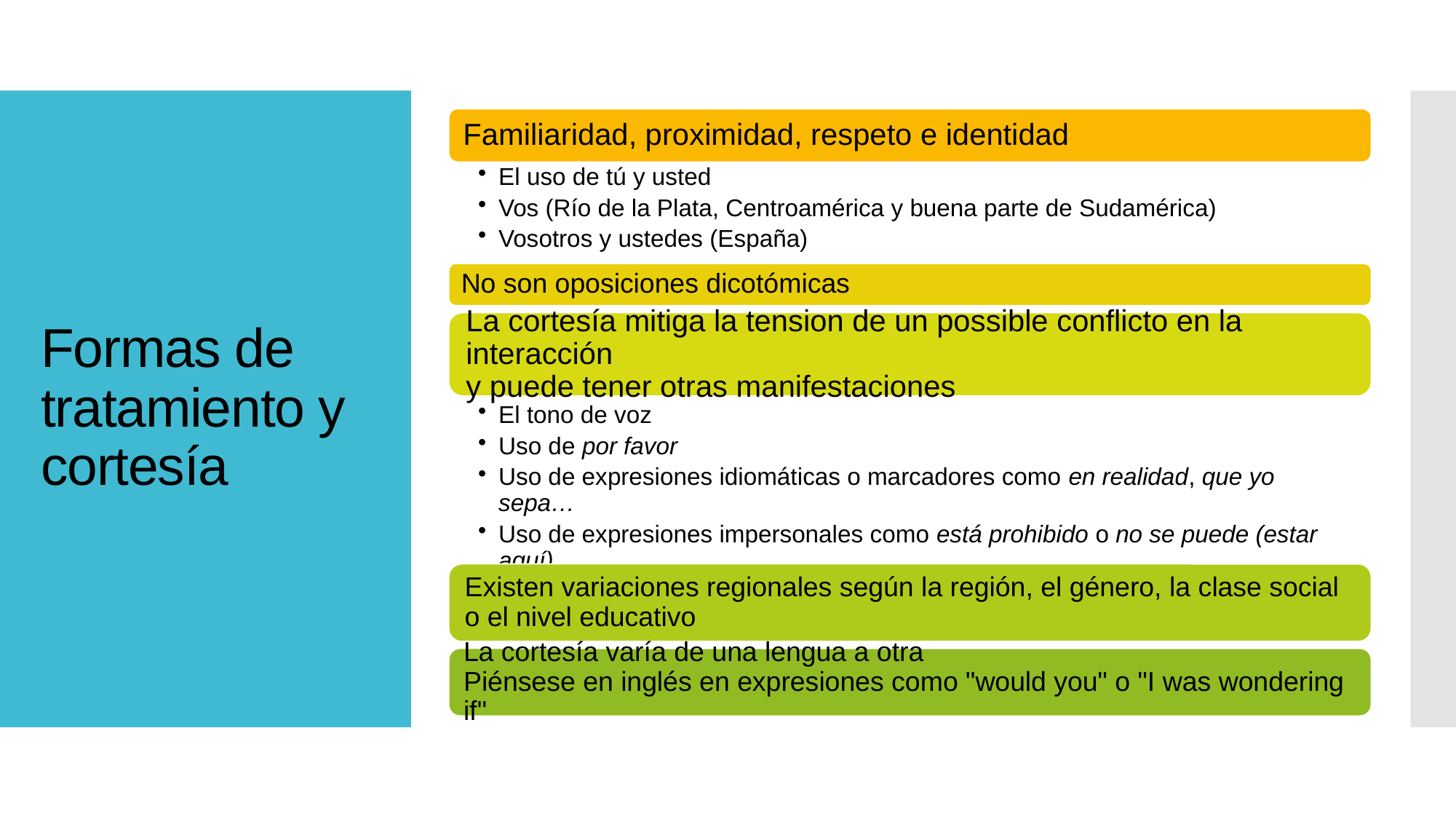

Familiaridad, proximidad, respeto e identidad
El uso de tú y usted
Vos (Río de la Plata, Centroamérica y buena parte de Sudamérica)
Vosotros y ustedes (España)
No son oposiciones dicotómicas
La cortesía mitiga la tension de un possible conflicto en la interacción
y puede tener otras manifestaciones
El tono de voz
Uso de por favor
Uso de expresiones idiomáticas o marcadores como en realidad, que yo sepa…
Uso de expresiones impersonales como está prohibido o no se puede (estar aquí)
Uso del humor y la ironía
Existen variaciones regionales según la región, el género, la clase social o el nivel educativo
La cortesía varía de una lengua a otra
Piénsese en inglés en expresiones como "would you" o "I was wondering if"
# Formas de tratamiento y cortesía